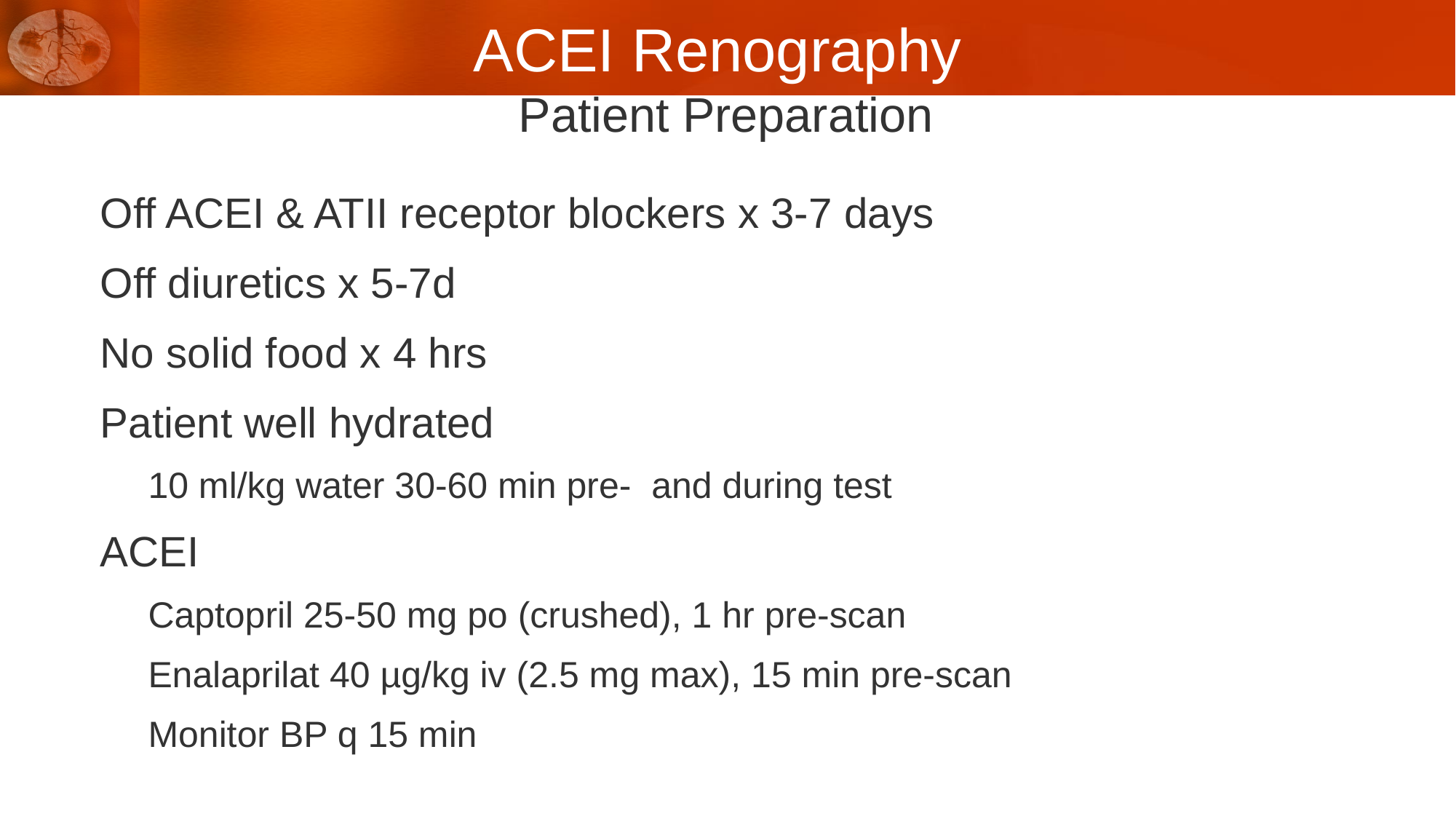

ACEI Renography
Patient Preparation
Off ACEI & ATII receptor blockers x 3-7 days
Off diuretics x 5-7d
No solid food x 4 hrs
Patient well hydrated
10 ml/kg water 30-60 min pre-  and during test
ACEI
Captopril 25-50 mg po (crushed), 1 hr pre-scan
Enalaprilat 40 µg/kg iv (2.5 mg max), 15 min pre-scan
Monitor BP q 15 min